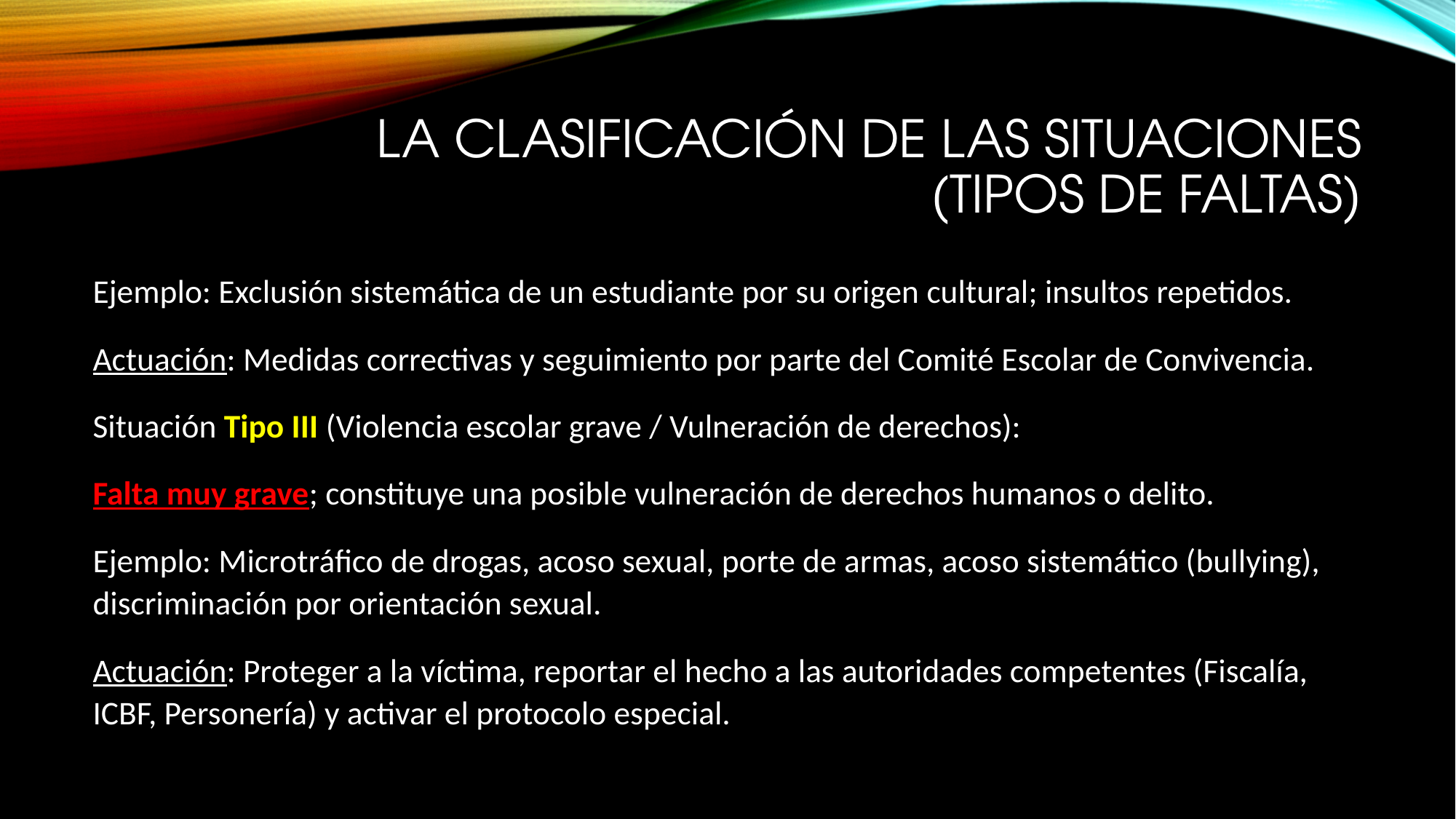

# La Clasificación de las Situaciones (Tipos de Faltas)
Ejemplo: Exclusión sistemática de un estudiante por su origen cultural; insultos repetidos.
Actuación: Medidas correctivas y seguimiento por parte del Comité Escolar de Convivencia.
Situación Tipo III (Violencia escolar grave / Vulneración de derechos):
Falta muy grave; constituye una posible vulneración de derechos humanos o delito.
Ejemplo: Microtráfico de drogas, acoso sexual, porte de armas, acoso sistemático (bullying), discriminación por orientación sexual.
Actuación: Proteger a la víctima, reportar el hecho a las autoridades competentes (Fiscalía, ICBF, Personería) y activar el protocolo especial.